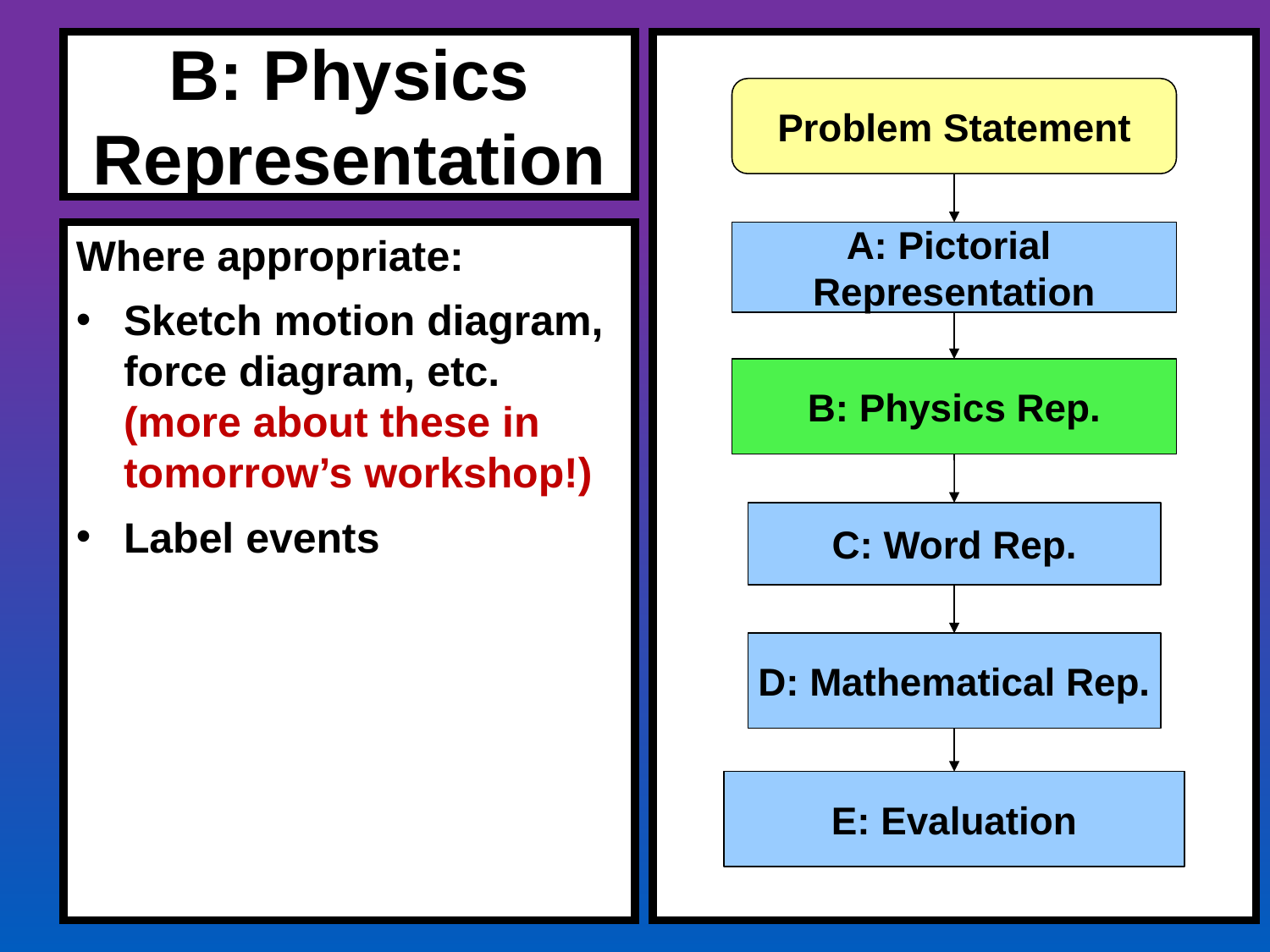

# B: Physics Representation

Problem Statement
Where appropriate:
Sketch motion diagram, force diagram, etc. (more about these in tomorrow’s workshop!)
Label events
A: Pictorial
Representation
B: Physics Rep.
C: Word Rep.
D: Mathematical Rep.
E: Evaluation